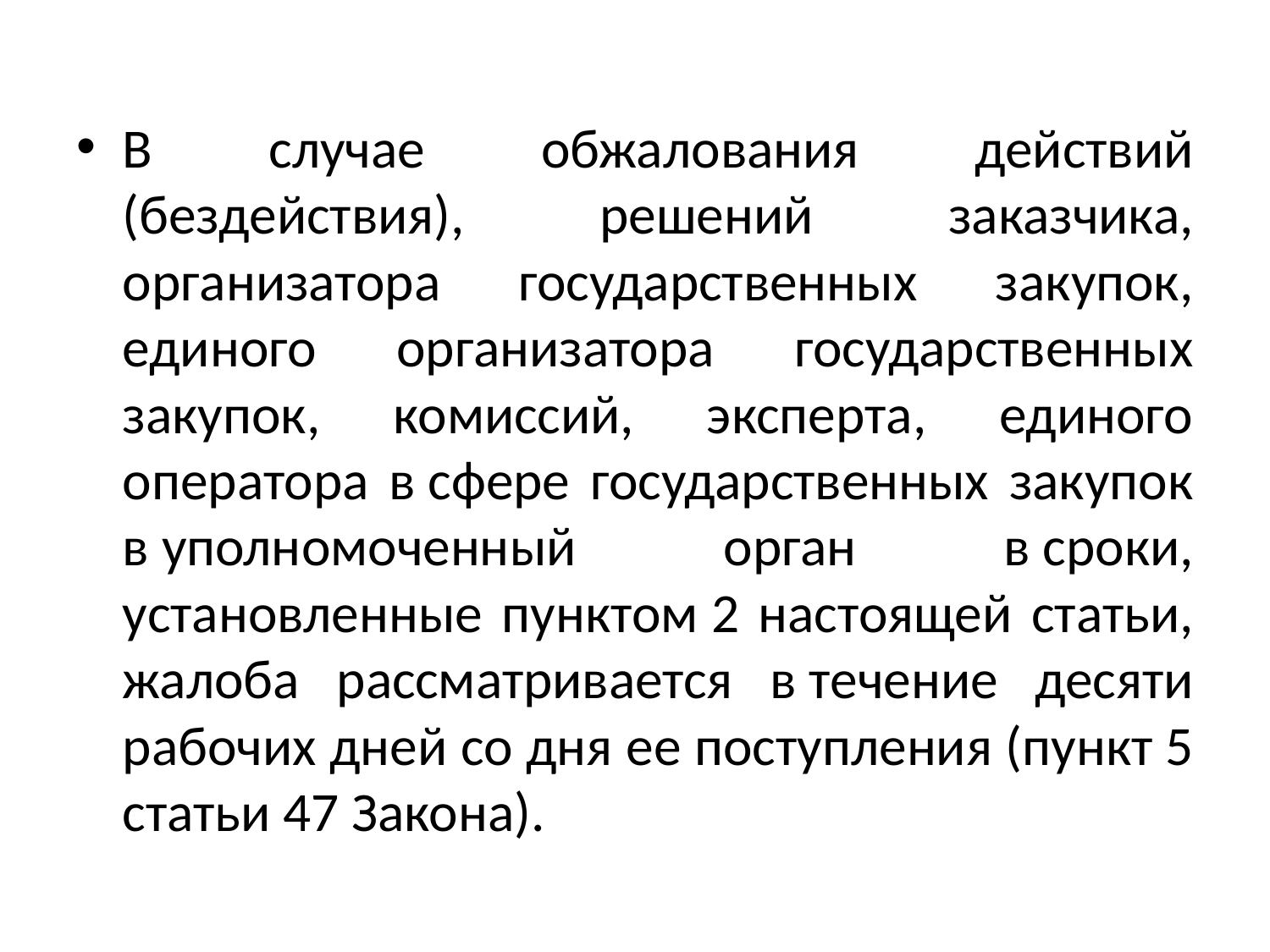

В случае обжалования действий (бездействия), решений заказчика, организатора государственных закупок, единого организатора государственных закупок, комиссий, эксперта, единого оператора в сфере государственных закупок в уполномоченный орган в сроки, установленные пунктом 2 настоящей статьи, жалоба рассматривается в течение десяти рабочих дней со дня ее поступления (пункт 5 статьи 47 Закона).